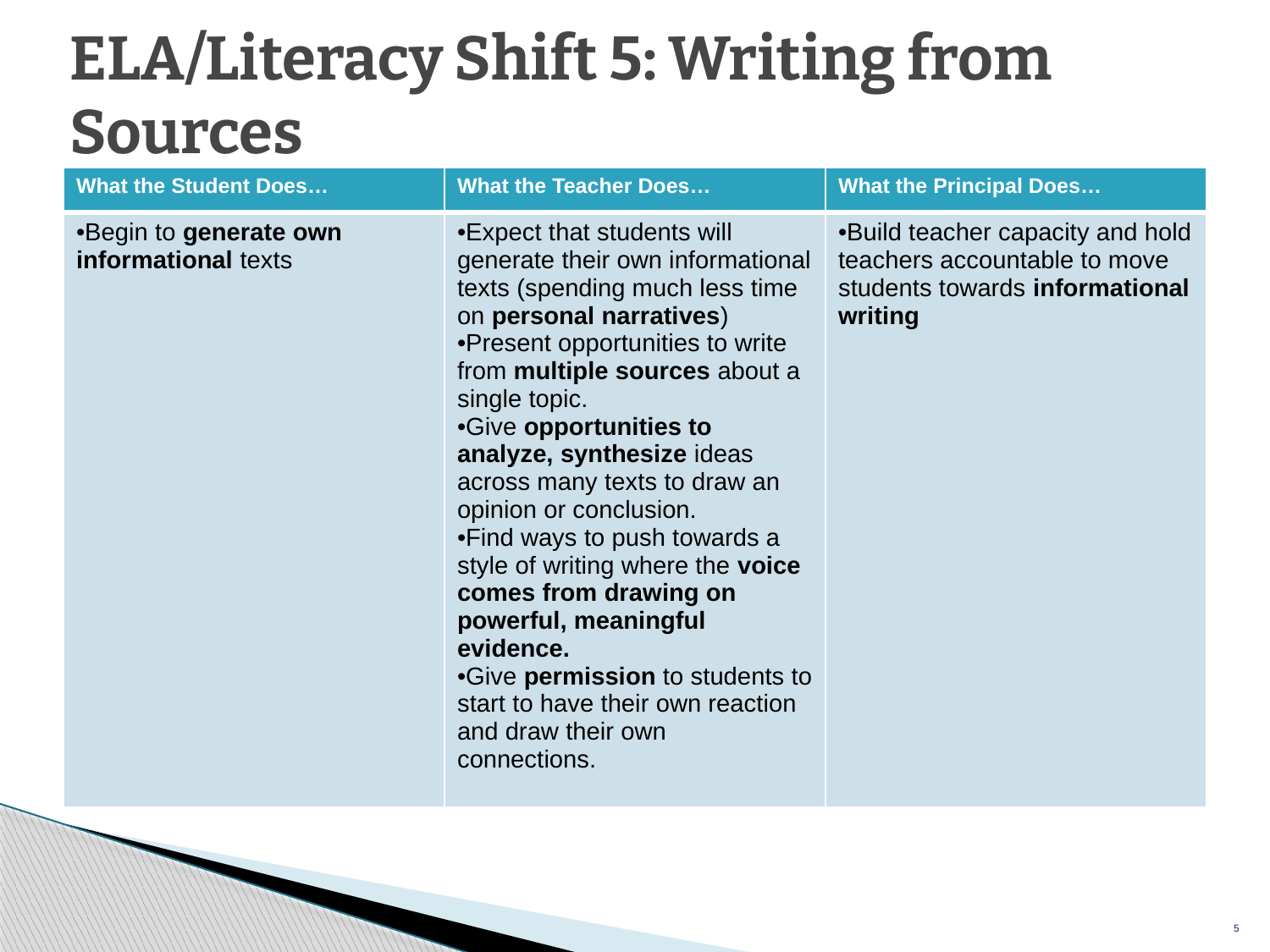

# ELA/Literacy Shift 5: Writing from Sources
| What the Student Does… | What the Teacher Does… | What the Principal Does… |
| --- | --- | --- |
| Begin to generate own informational texts | Expect that students will generate their own informational texts (spending much less time on personal narratives) Present opportunities to write from multiple sources about a single topic. Give opportunities to analyze, synthesize ideas across many texts to draw an opinion or conclusion. Find ways to push towards a style of writing where the voice comes from drawing on powerful, meaningful evidence. Give permission to students to start to have their own reaction and draw their own connections. | Build teacher capacity and hold teachers accountable to move students towards informational writing |
5